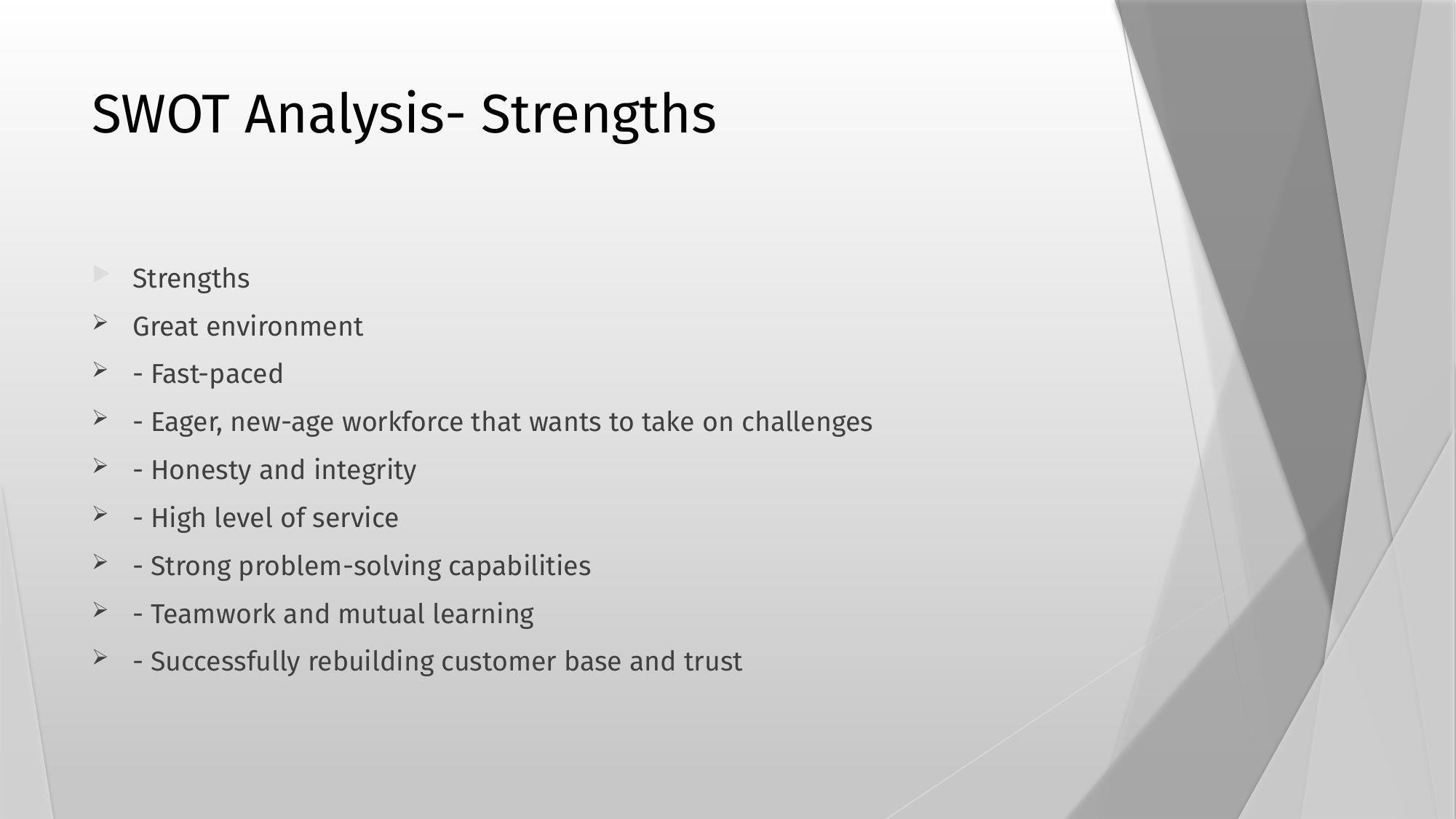

# SWOT Analysis- Strengths
Strengths
Great environment
- Fast-paced
- Eager, new-age workforce that wants to take on challenges
- Honesty and integrity
- High level of service
- Strong problem-solving capabilities
- Teamwork and mutual learning
- Successfully rebuilding customer base and trust